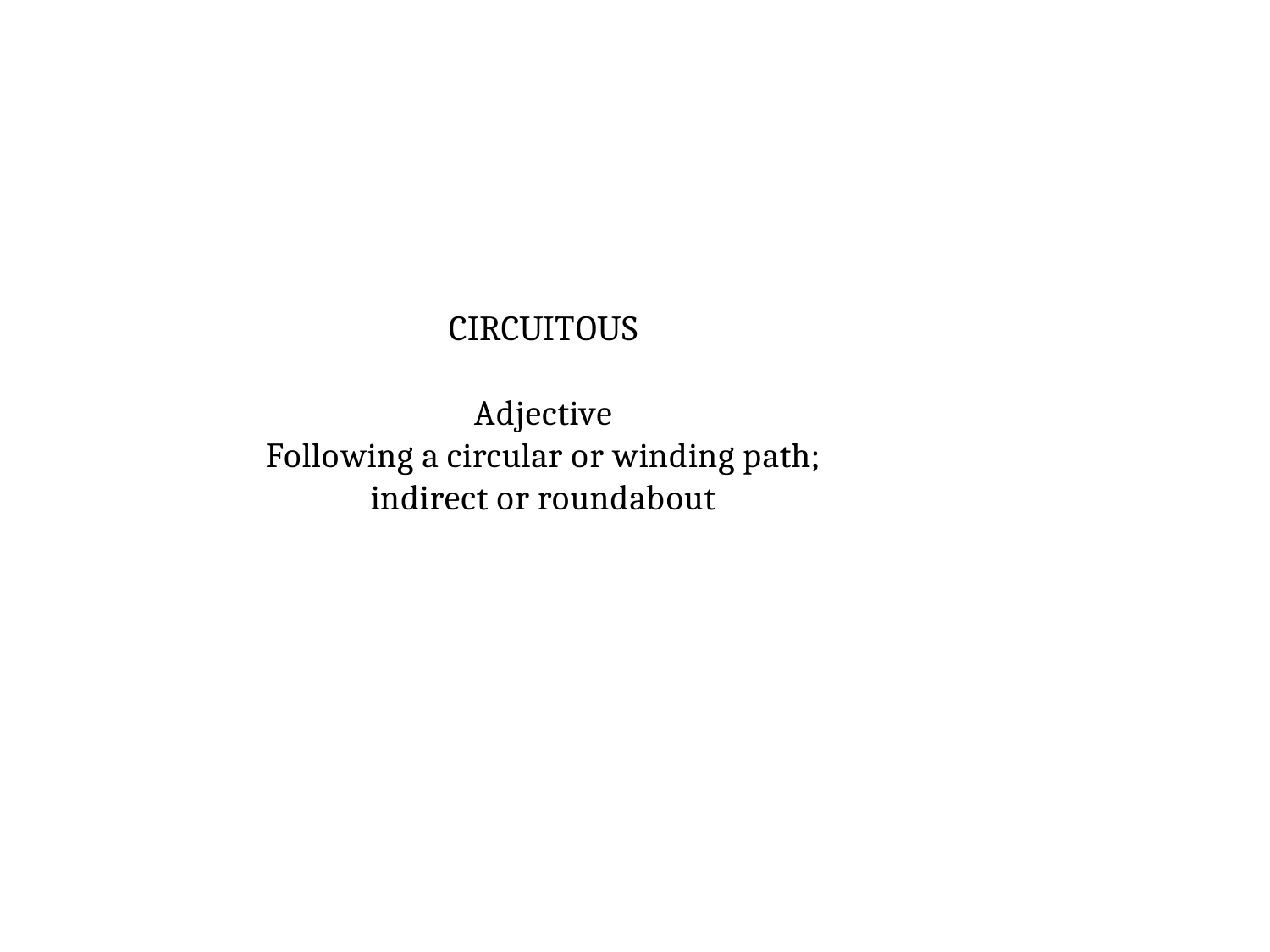

CIRCUITOUS

Adjective
Following a circular or winding path; indirect or roundabout